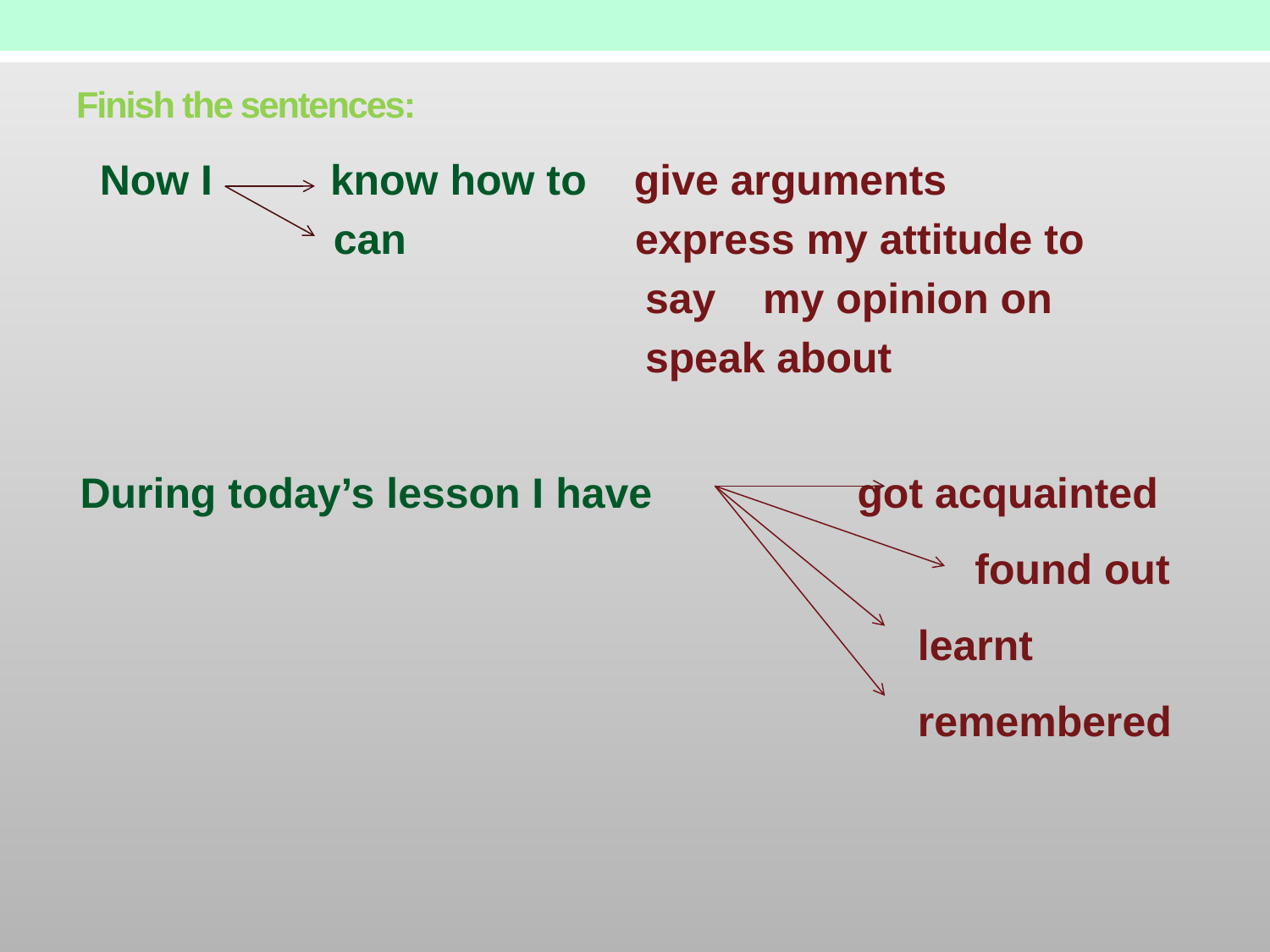

# Finish the sentences:
  Now I 	know how to    give arguments
	           can	               express my attitude to
                                                say    my opinion on
                                                speak about

During today’s lesson I have   	            got acquainted                                                           found out
                                                                       learnt
                                                                       remembered